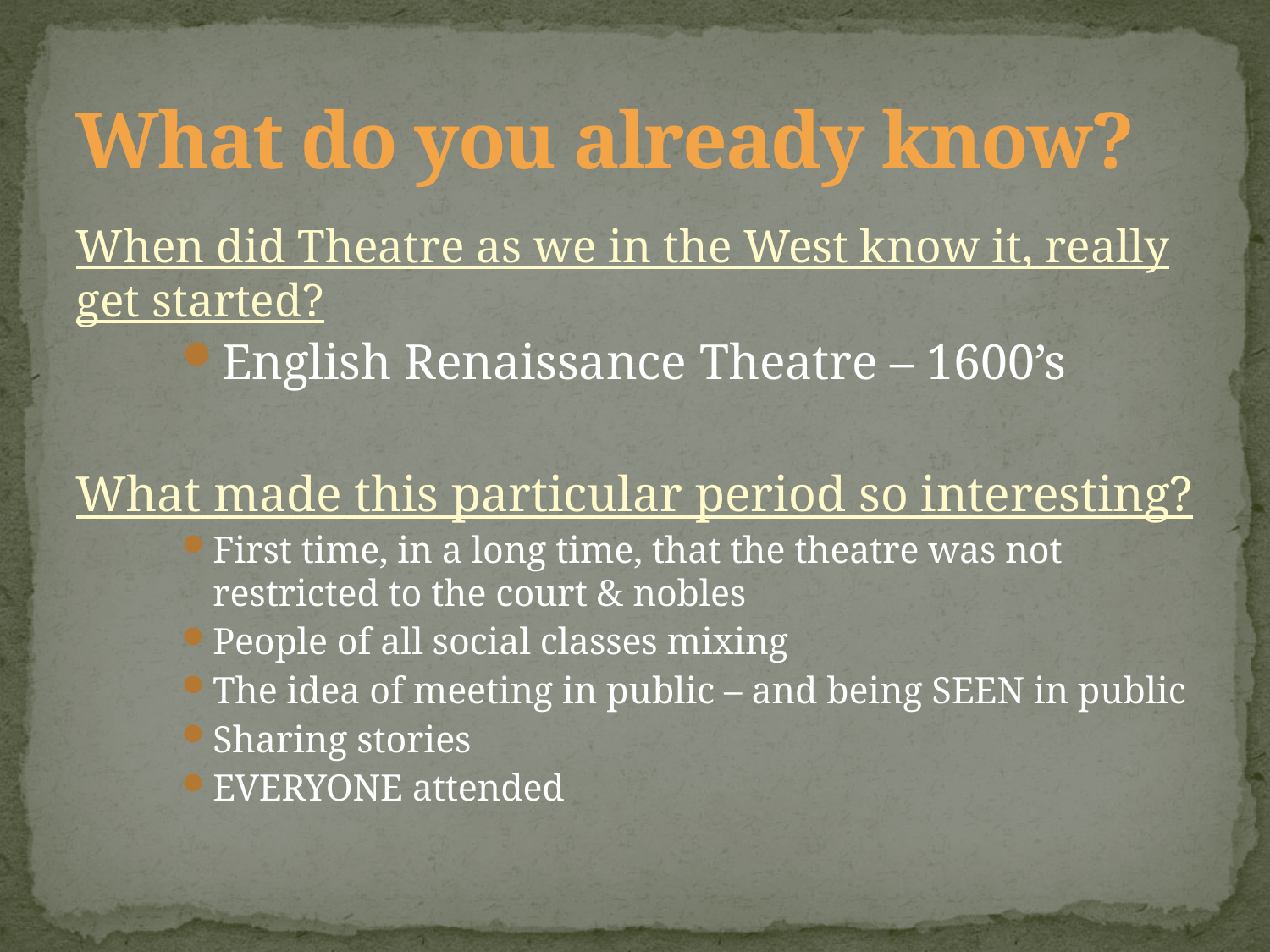

# What do you already know?
When did Theatre as we in the West know it, really get started?
English Renaissance Theatre – 1600’s

What made this particular period so interesting?
First time, in a long time, that the theatre was not restricted to the court & nobles
People of all social classes mixing
The idea of meeting in public – and being SEEN in public
Sharing stories
EVERYONE attended